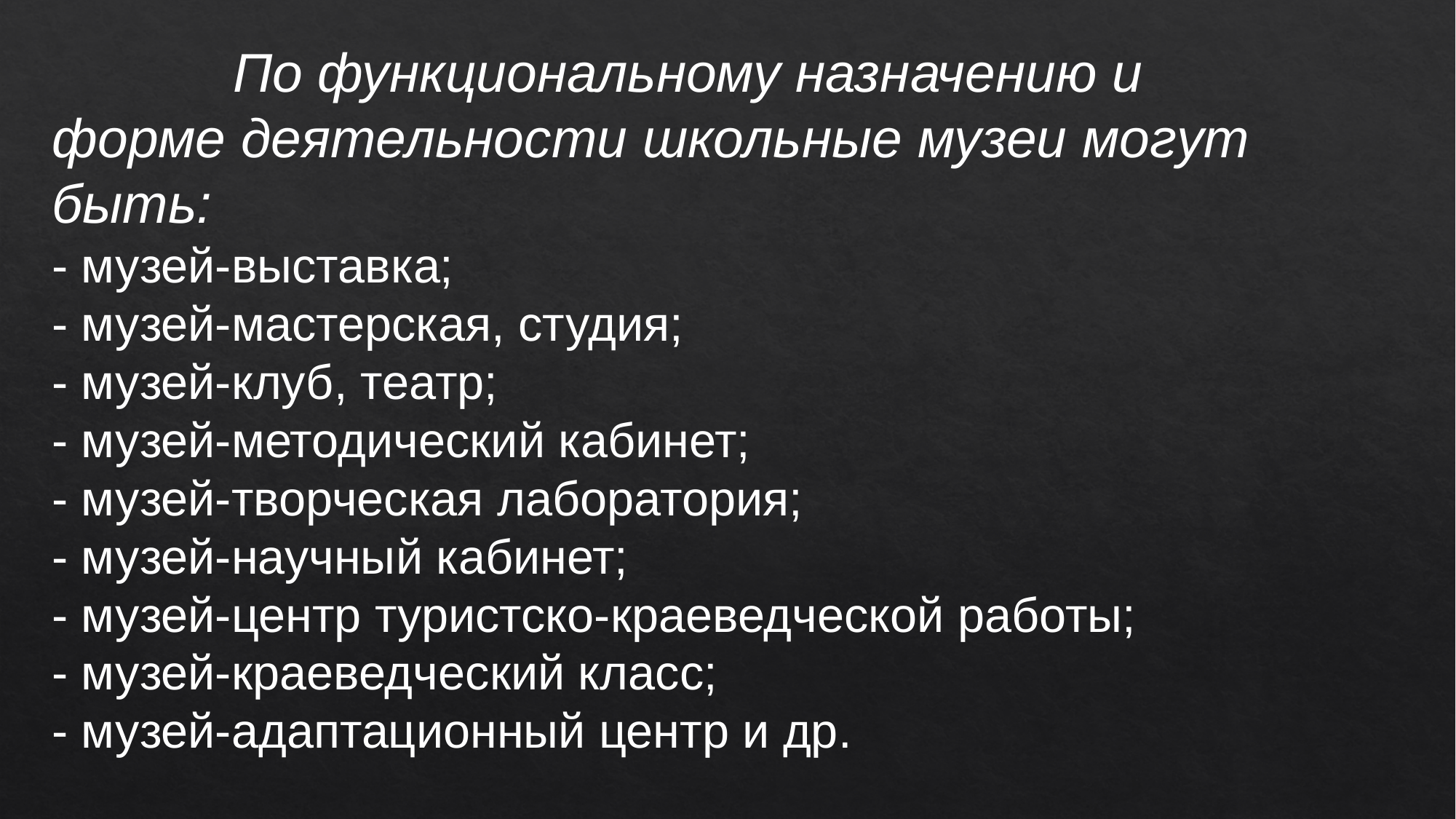

По функциональному назначению и форме деятельности школьные музеи могут быть:
- музей-выставка;
- музей-мастерская, студия;
- музей-клуб, театр;
- музей-методический кабинет;
- музей-творческая лаборатория;
- музей-научный кабинет;
- музей-центр туристско-краеведческой работы;
- музей-краеведческий класс;
- музей-адаптационный центр и др.